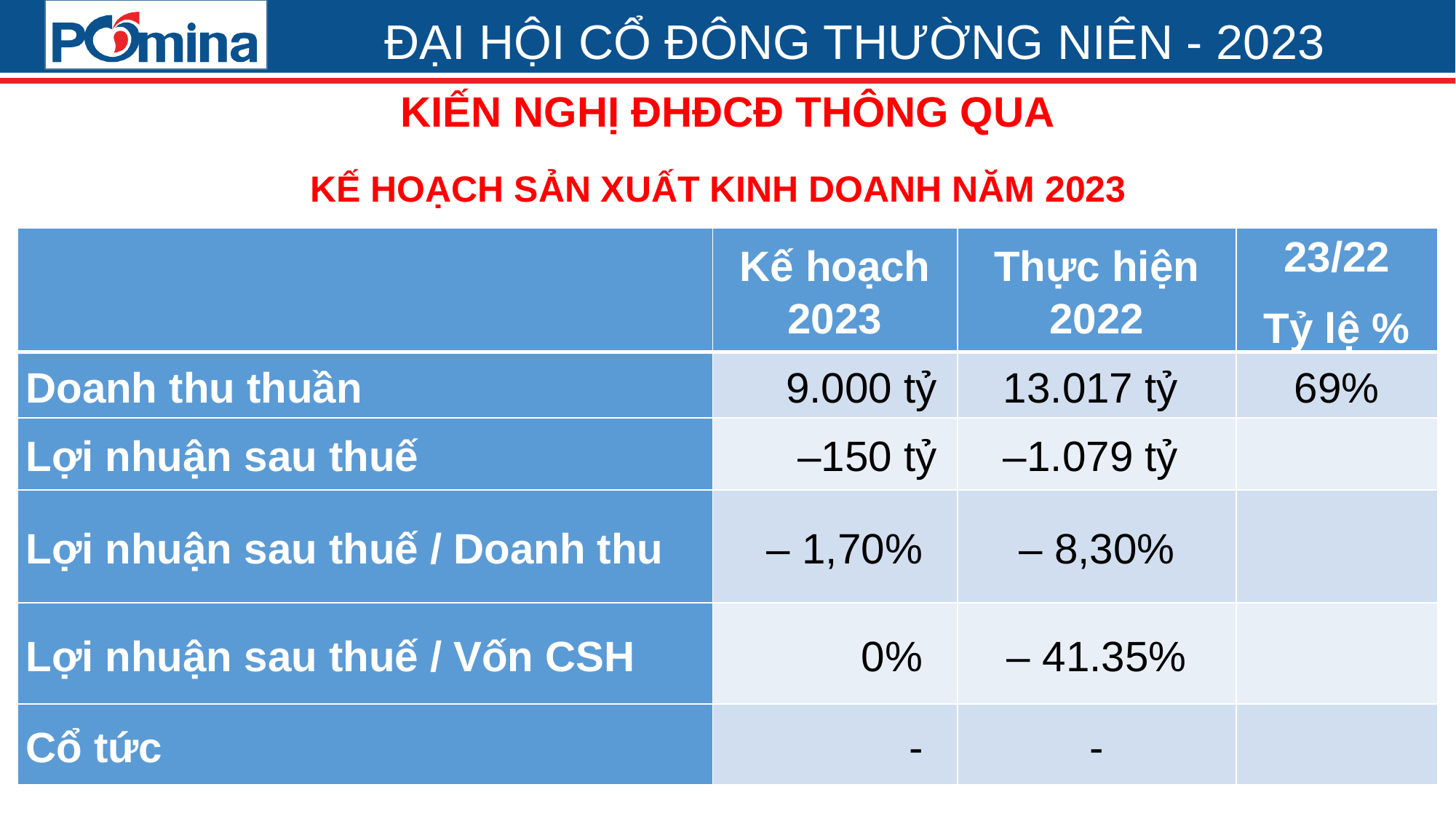

KIẾN NGHỊ ĐHĐCĐ THÔNG QUA
KẾ HOẠCH SẢN XUẤT KINH DOANH NĂM 2023
|  | Kế hoạch 2023 | Thực hiện 2022 | 23/22 Tỷ lệ % |
| --- | --- | --- | --- |
| Doanh thu thuần | 9.000 tỷ | 13.017 tỷ | 69% |
| Lợi nhuận sau thuế | –150 tỷ | –1.079 tỷ |  |
| Lợi nhuận sau thuế / Doanh thu | – 1,70% | – 8,30% |  |
| Lợi nhuận sau thuế / Vốn CSH | 0% | – 41.35% |  |
| Cổ tức | - | - |  |